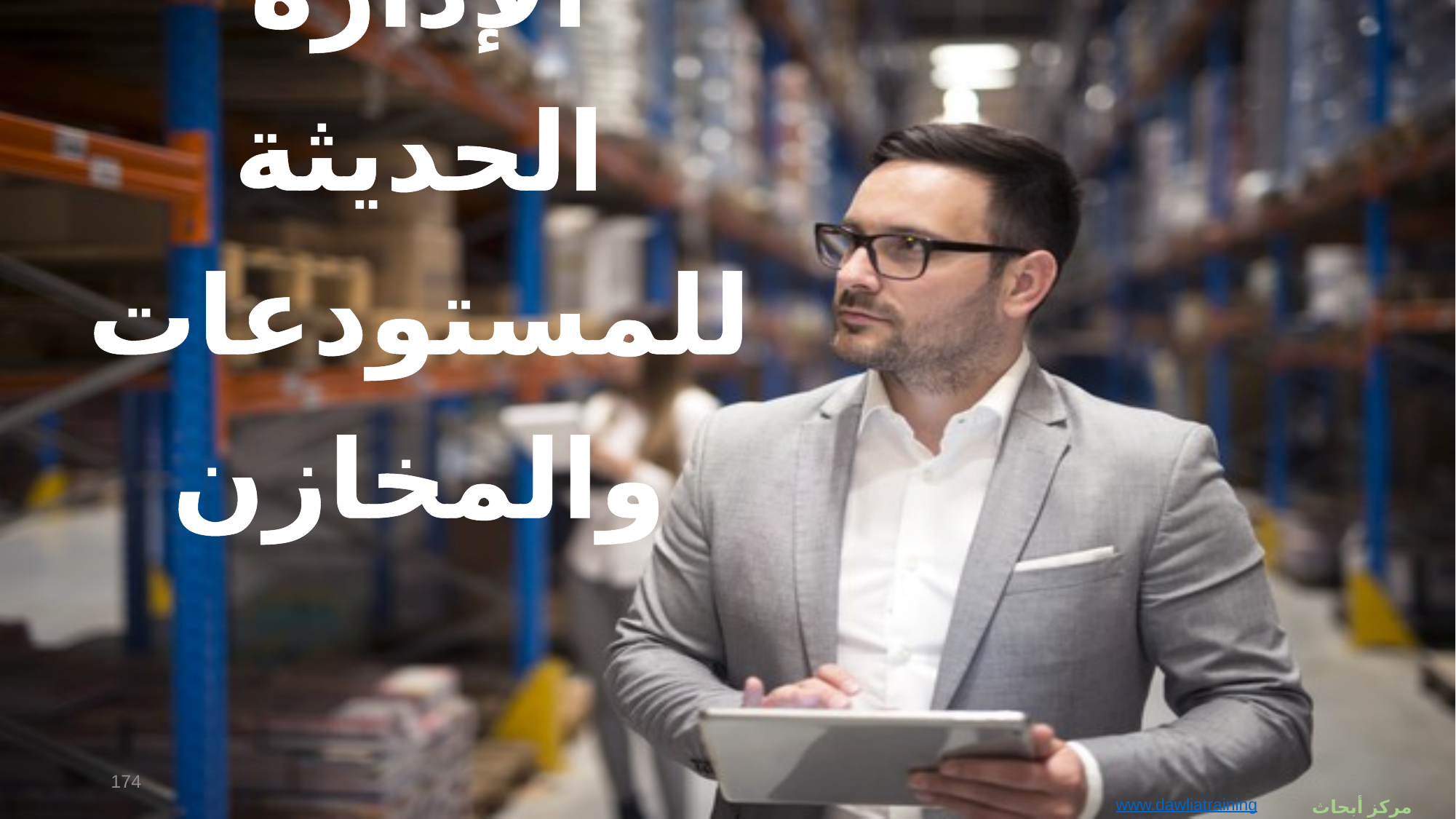

الإدارة الحديثة للمستودعات والمخازن
174
www.dawliatraining.com
مركز أبحاث الدولية للتدريب